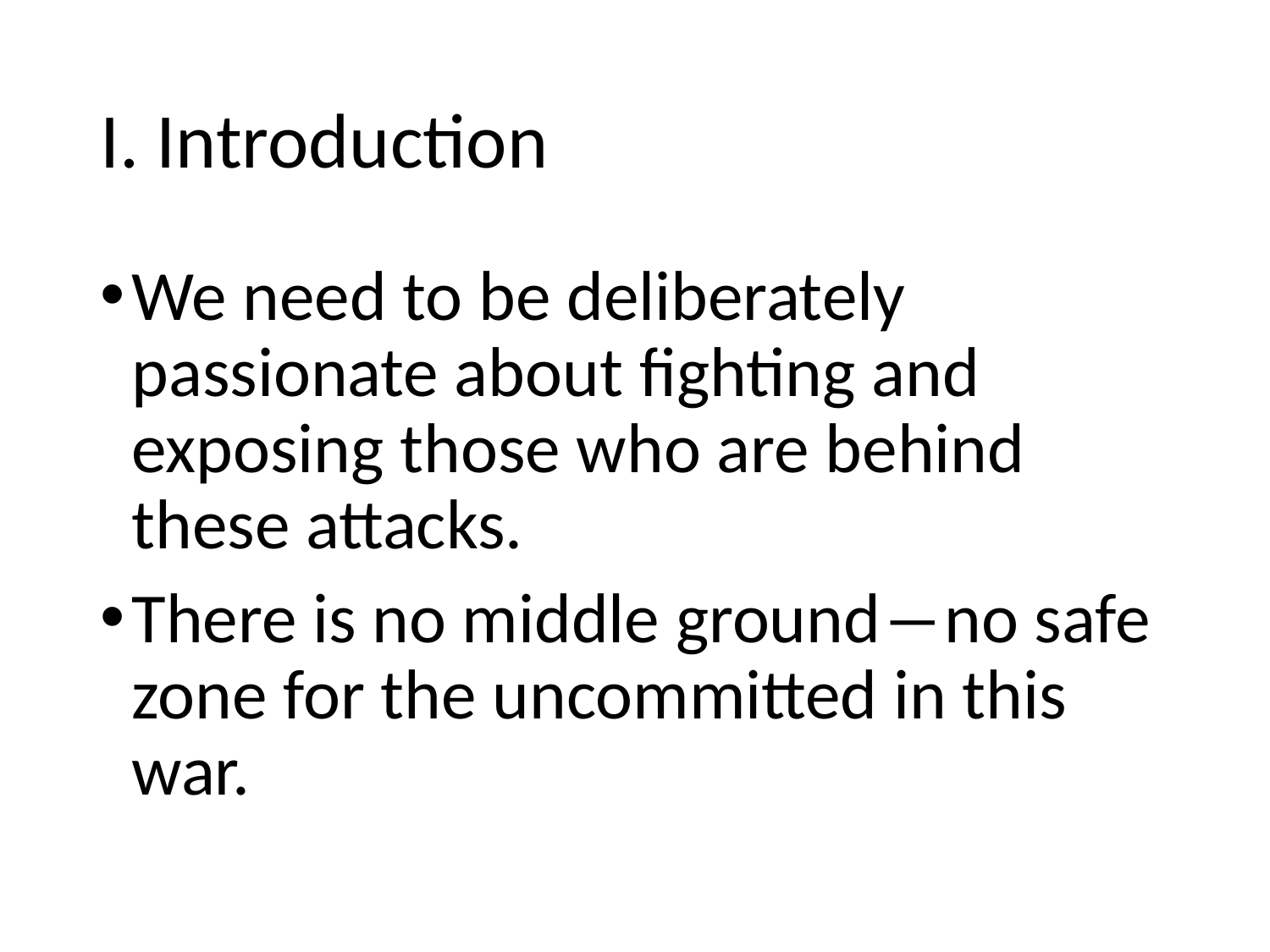

# I. Introduction
We need to be deliberately passionate about fighting and exposing those who are behind these attacks.
There is no middle ground―no safe zone for the uncommitted in this war.